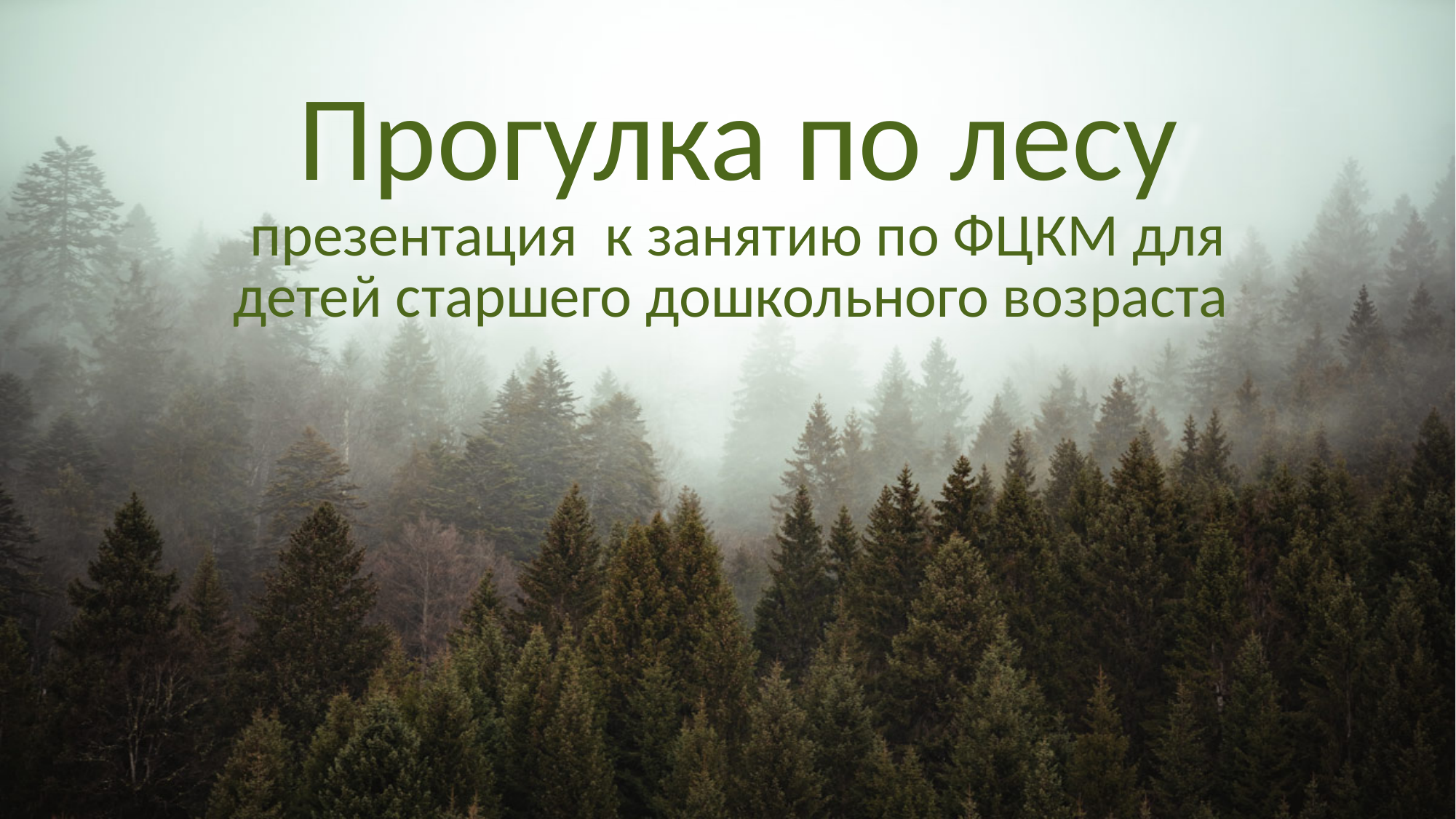

# Прогулка по лесу презентация  к занятию по ФЦКМ для детей старшего дошкольного возраста